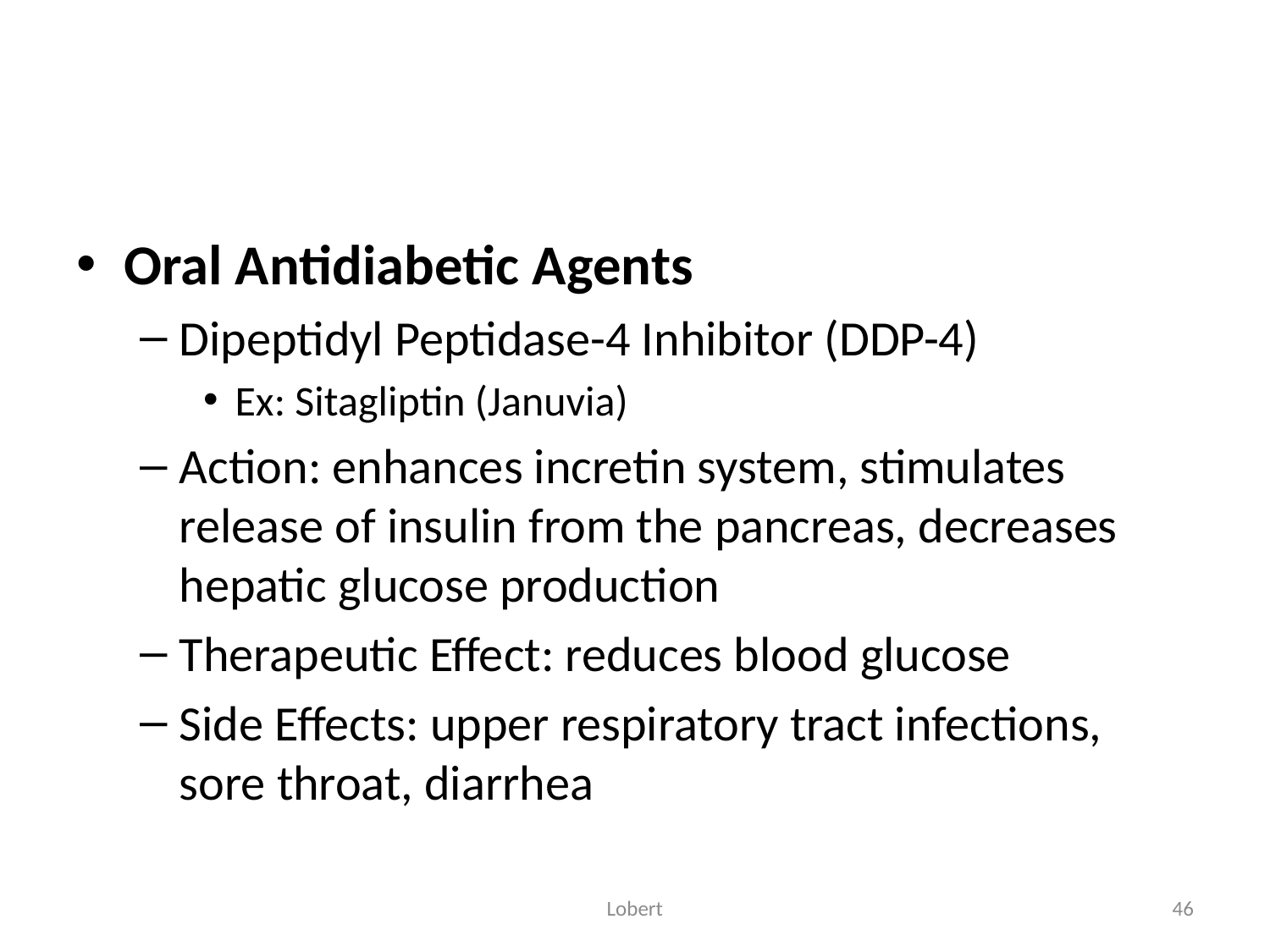

#
Oral Antidiabetic Agents
Dipeptidyl Peptidase-4 Inhibitor (DDP-4)
Ex: Sitagliptin (Januvia)
Action: enhances incretin system, stimulates release of insulin from the pancreas, decreases hepatic glucose production
Therapeutic Effect: reduces blood glucose
Side Effects: upper respiratory tract infections, sore throat, diarrhea

Lobert
46